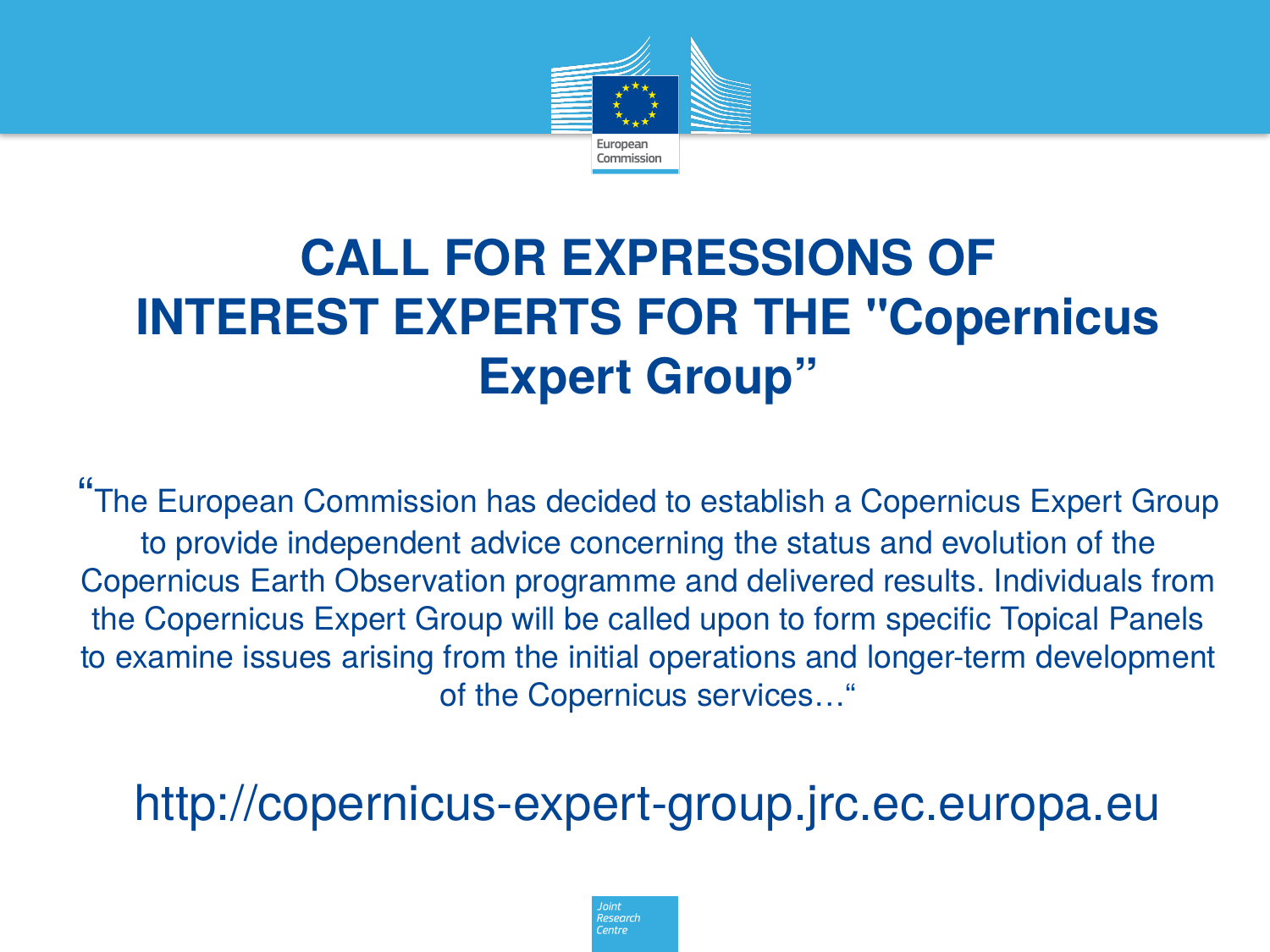

# CALL FOR EXPRESSIONS OF INTEREST EXPERTS FOR THE "Copernicus Expert Group” “The European Commission has decided to establish a Copernicus Expert Group to provide independent advice concerning the status and evolution of the Copernicus Earth Observation programme and delivered results. Individuals from the Copernicus Expert Group will be called upon to form specific Topical Panels to examine issues arising from the initial operations and longer-term development of the Copernicus services…“ http://copernicus-expert-group.jrc.ec.europa.eu